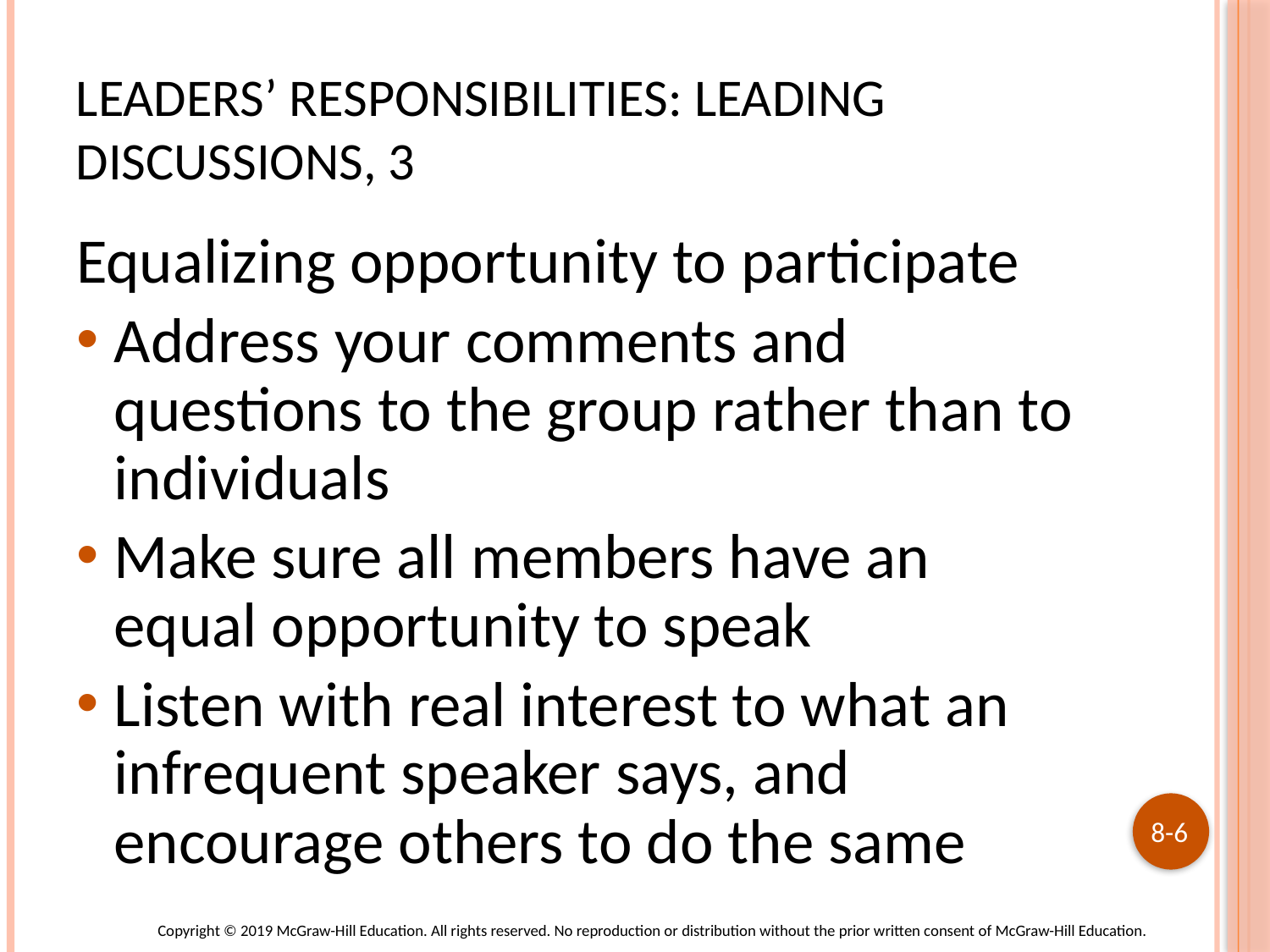

# Leaders’ Responsibilities: Leading Discussions, 3
Equalizing opportunity to participate
Address your comments and questions to the group rather than to individuals
Make sure all members have an equal opportunity to speak
Listen with real interest to what an infrequent speaker says, and encourage others to do the same